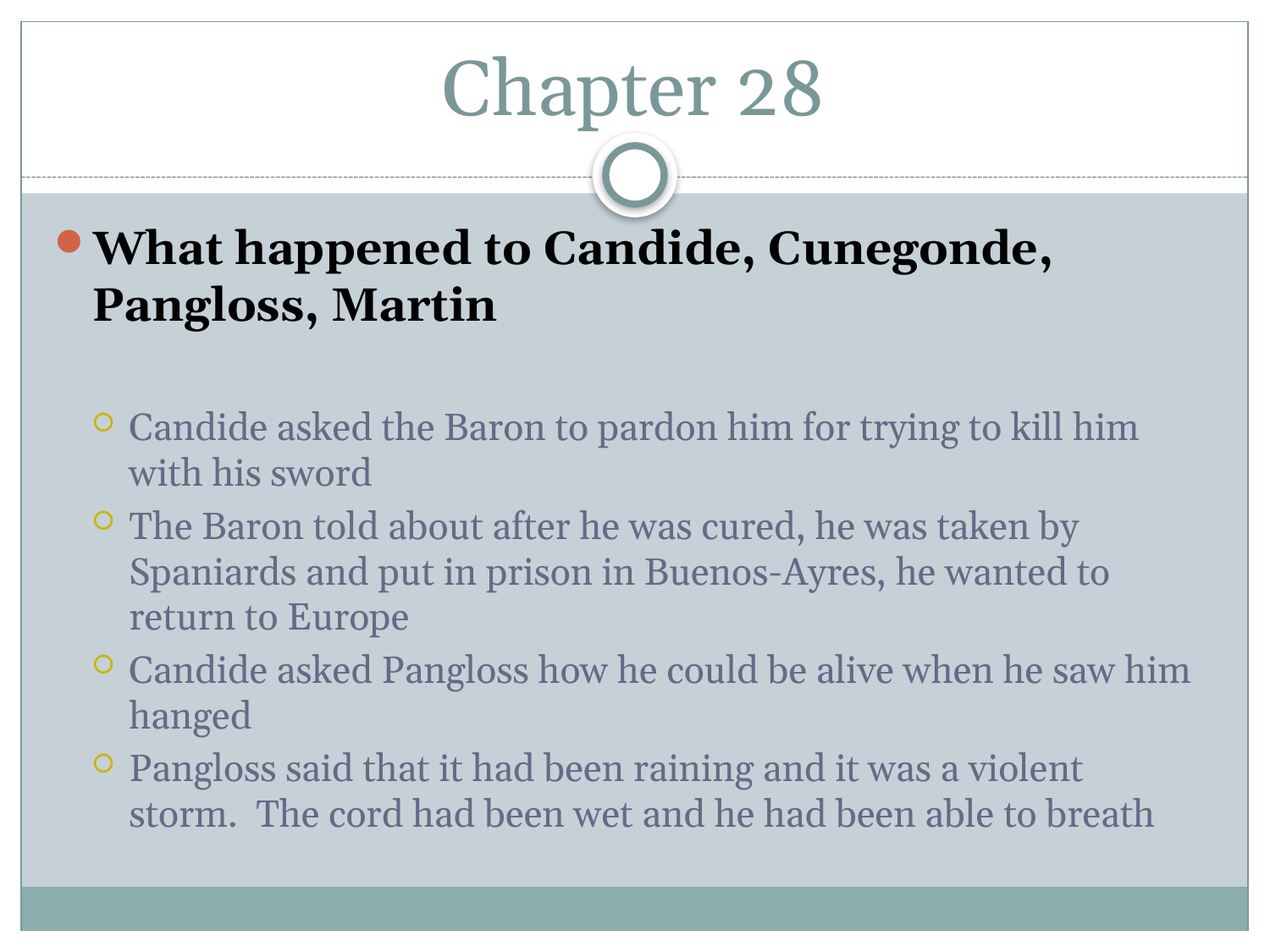

# Chapter 28
What happened to Candide, Cunegonde, Pangloss, Martin

Candide asked the Baron to pardon him for trying to kill him with his sword
The Baron told about after he was cured, he was taken by Spaniards and put in prison in Buenos-Ayres, he wanted to return to Europe
Candide asked Pangloss how he could be alive when he saw him hanged
Pangloss said that it had been raining and it was a violent storm.  The cord had been wet and he had been able to breath